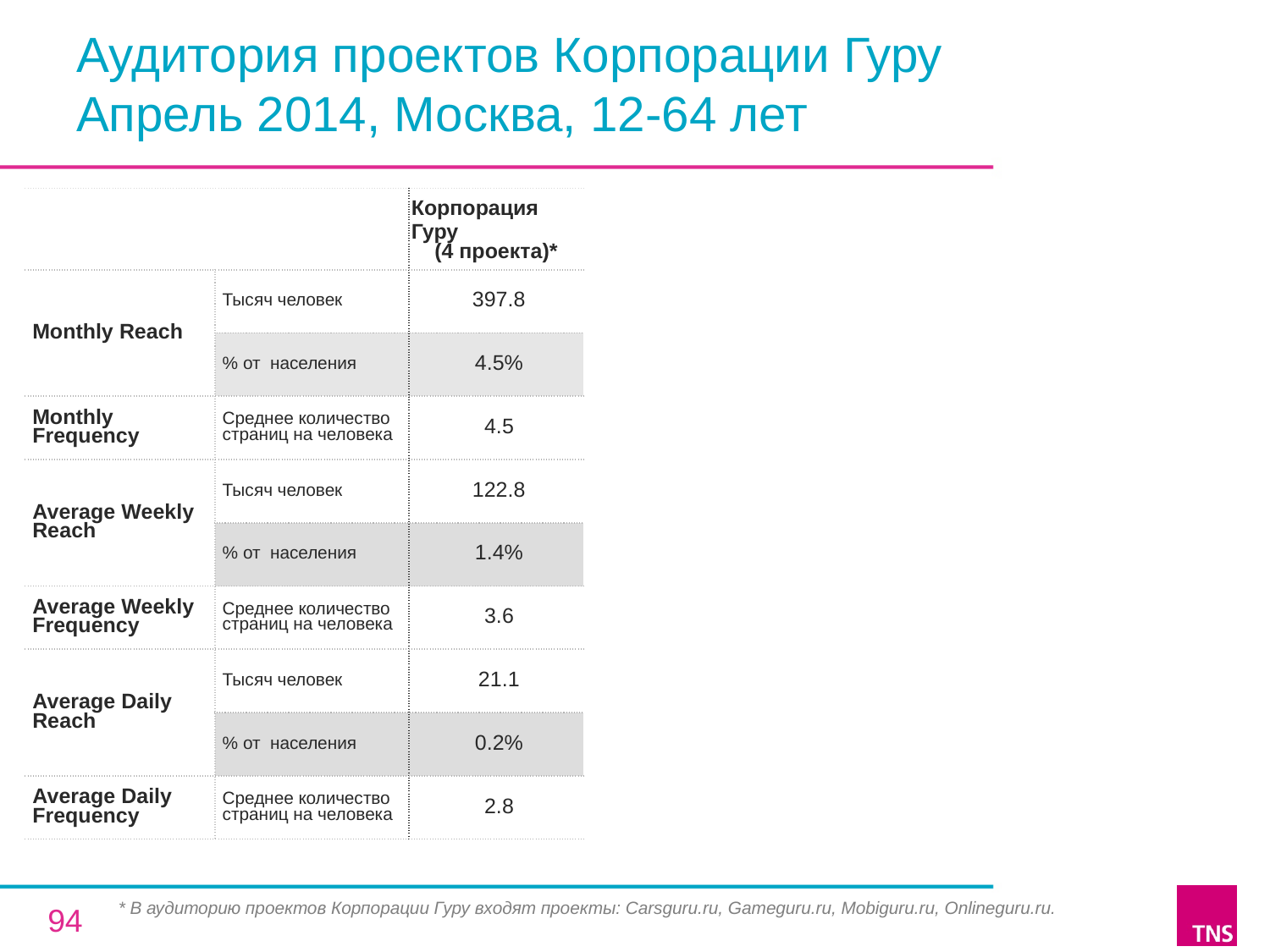

# Аудитория проектов Корпорации Гуру Апрель 2014, Москва, 12-64 лет
|  |  | Корпорация Гуру (4 проекта)\* |
| --- | --- | --- |
| Monthly Reach | Тысяч человек | 397.8 |
|  | % от населения | 4.5% |
| Monthly Frequency | Среднее количество страниц на человека | 4.5 |
| Average Weekly Reach | Тысяч человек | 122.8 |
|  | % от населения | 1.4% |
| Average Weekly Frequency | Среднее количество страниц на человека | 3.6 |
| Average Daily Reach | Тысяч человек | 21.1 |
|  | % от населения | 0.2% |
| Average Daily Frequency | Среднее количество страниц на человека | 2.8 |
* В аудиторию проектов Корпорации Гуру входят проекты: Carsguru.ru, Gameguru.ru, Mobiguru.ru, Onlineguru.ru.
94